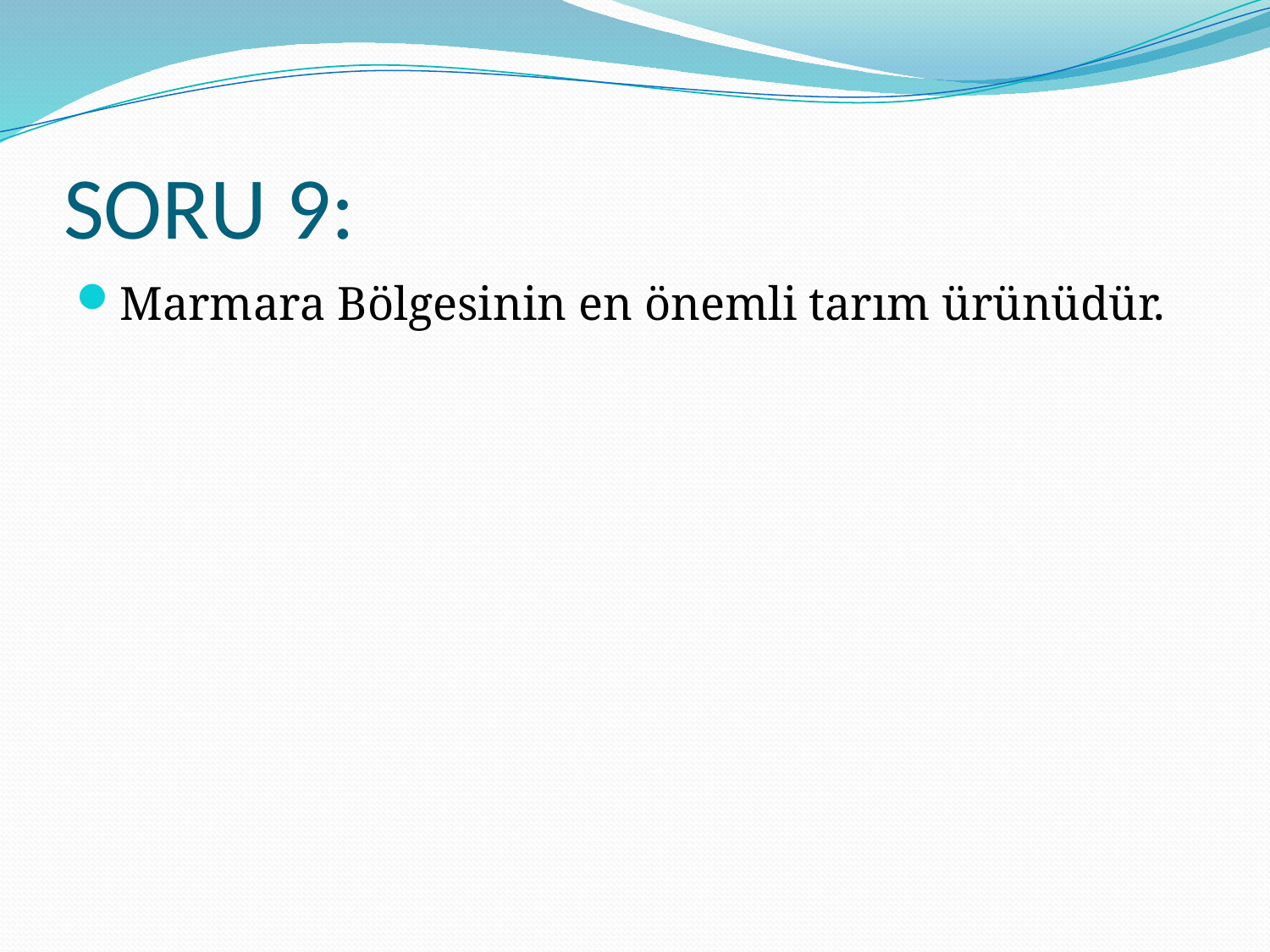

# SORU 9:
Marmara Bölgesinin en önemli tarım ürünüdür.